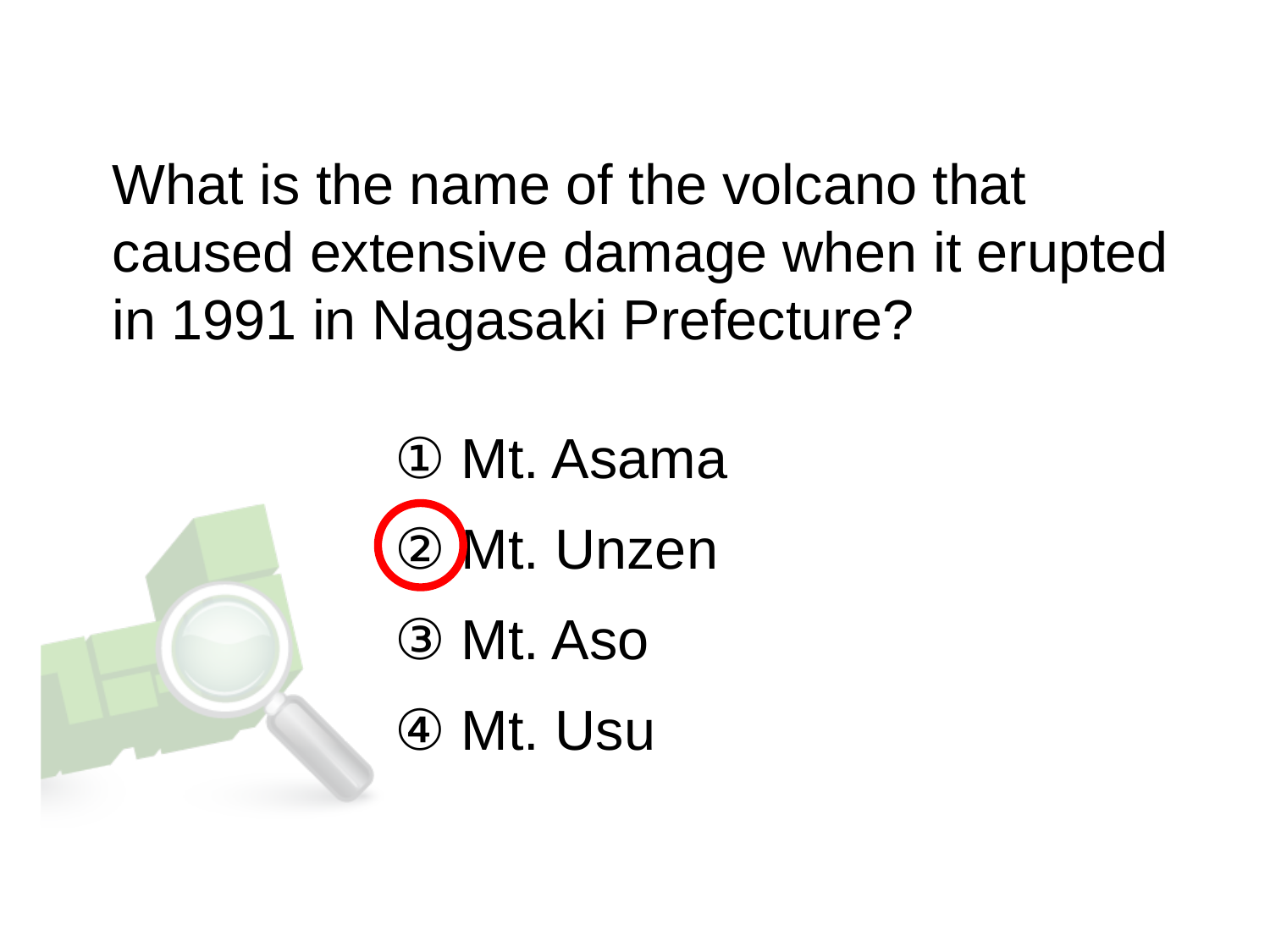

# What is the name of the volcano that caused extensive damage when it erupted in 1991 in Nagasaki Prefecture?
① Mt. Asama
② Mt. Unzen
③ Mt. Aso
④ Mt. Usu